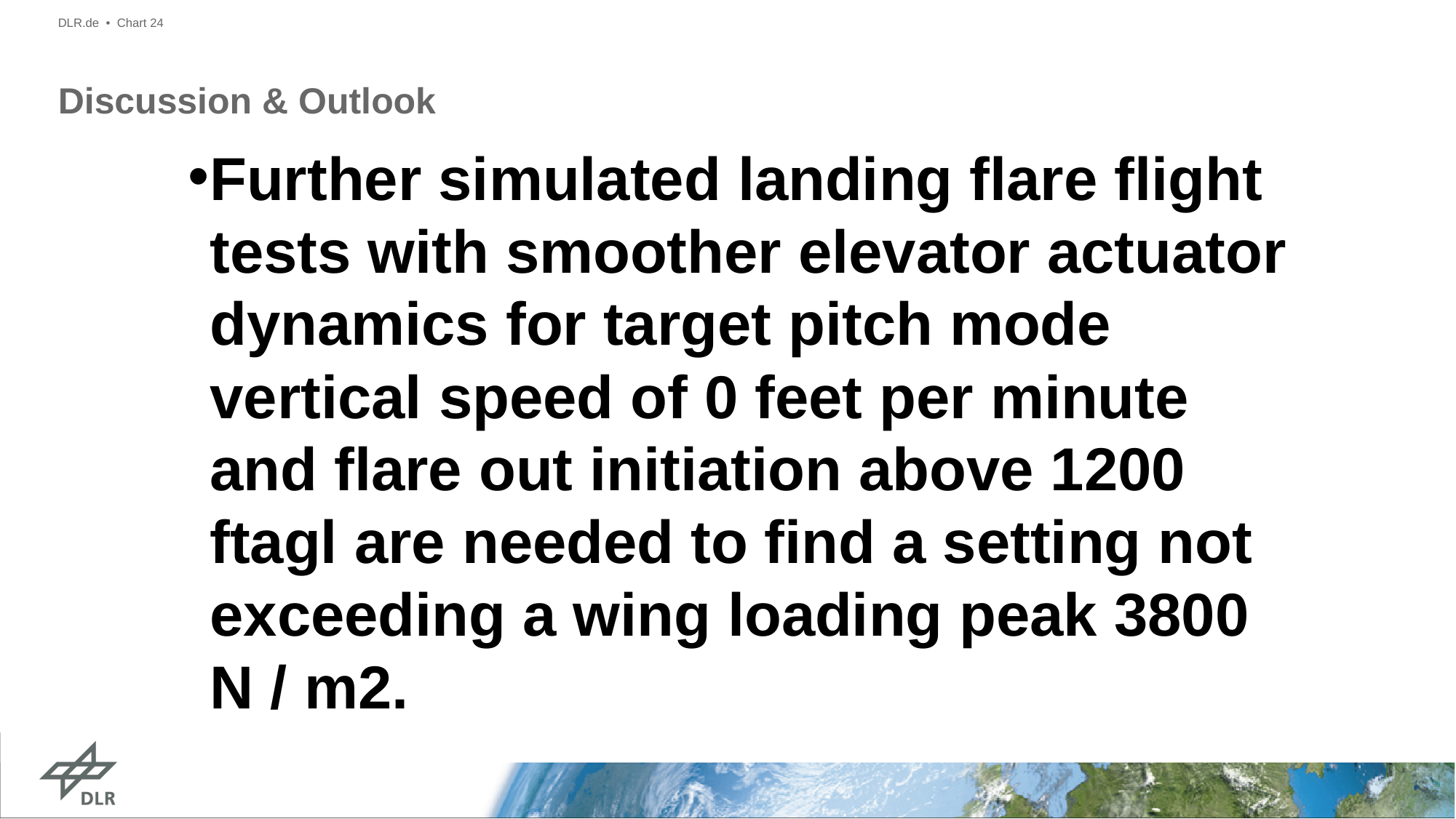

DLR.de  •  Chart 24
# Discussion & Outlook
Further simulated landing flare flight tests with smoother elevator actuator dynamics for target pitch mode vertical speed of 0 feet per minute and flare out initiation above 1200 ftagl are needed to find a setting not exceeding a wing loading peak 3800 N / m2.